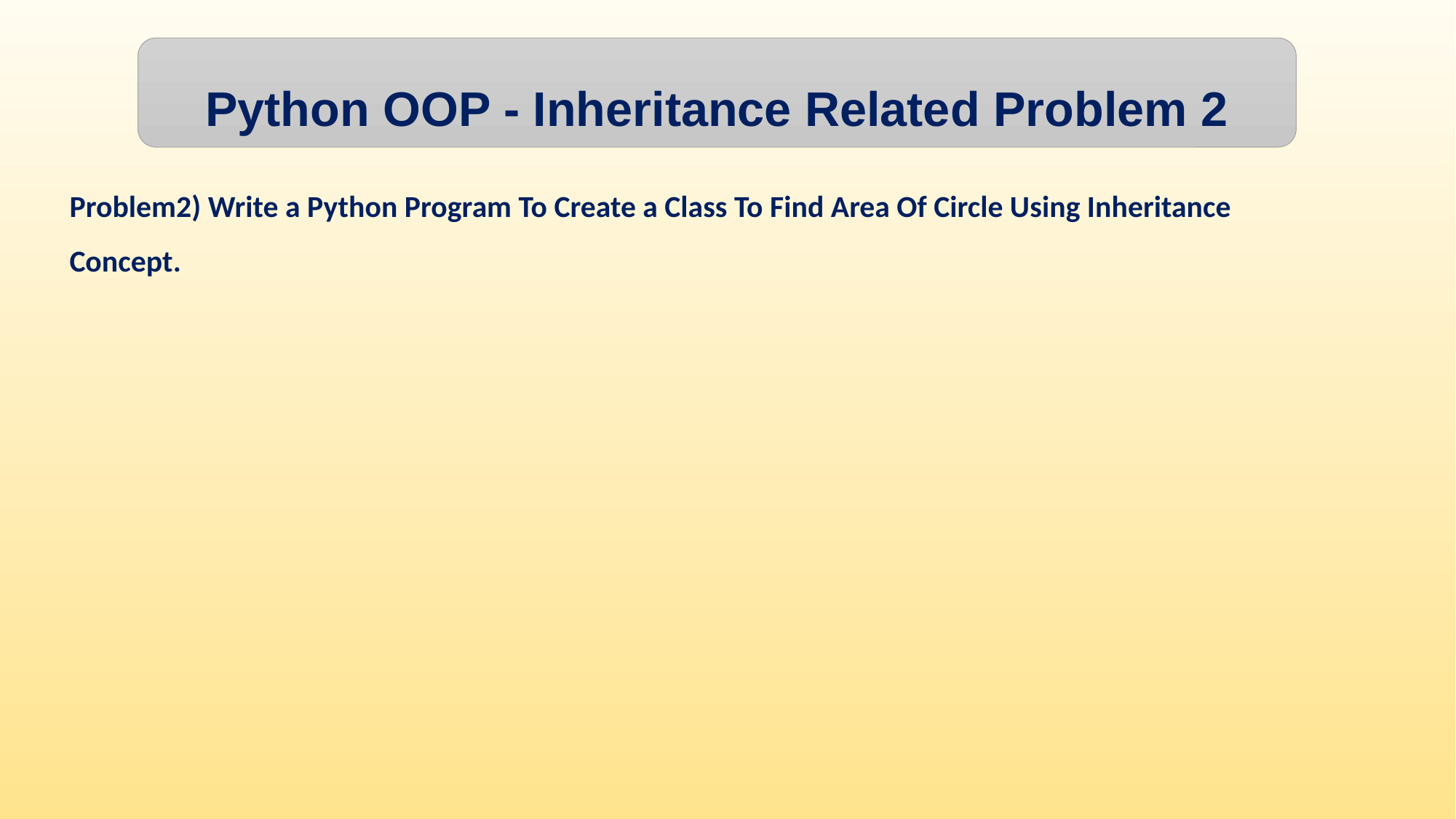

Python OOP - Inheritance Related Problem 2
Problem2) Write a Python Program To Create a Class To Find Area Of Circle Using Inheritance Concept.